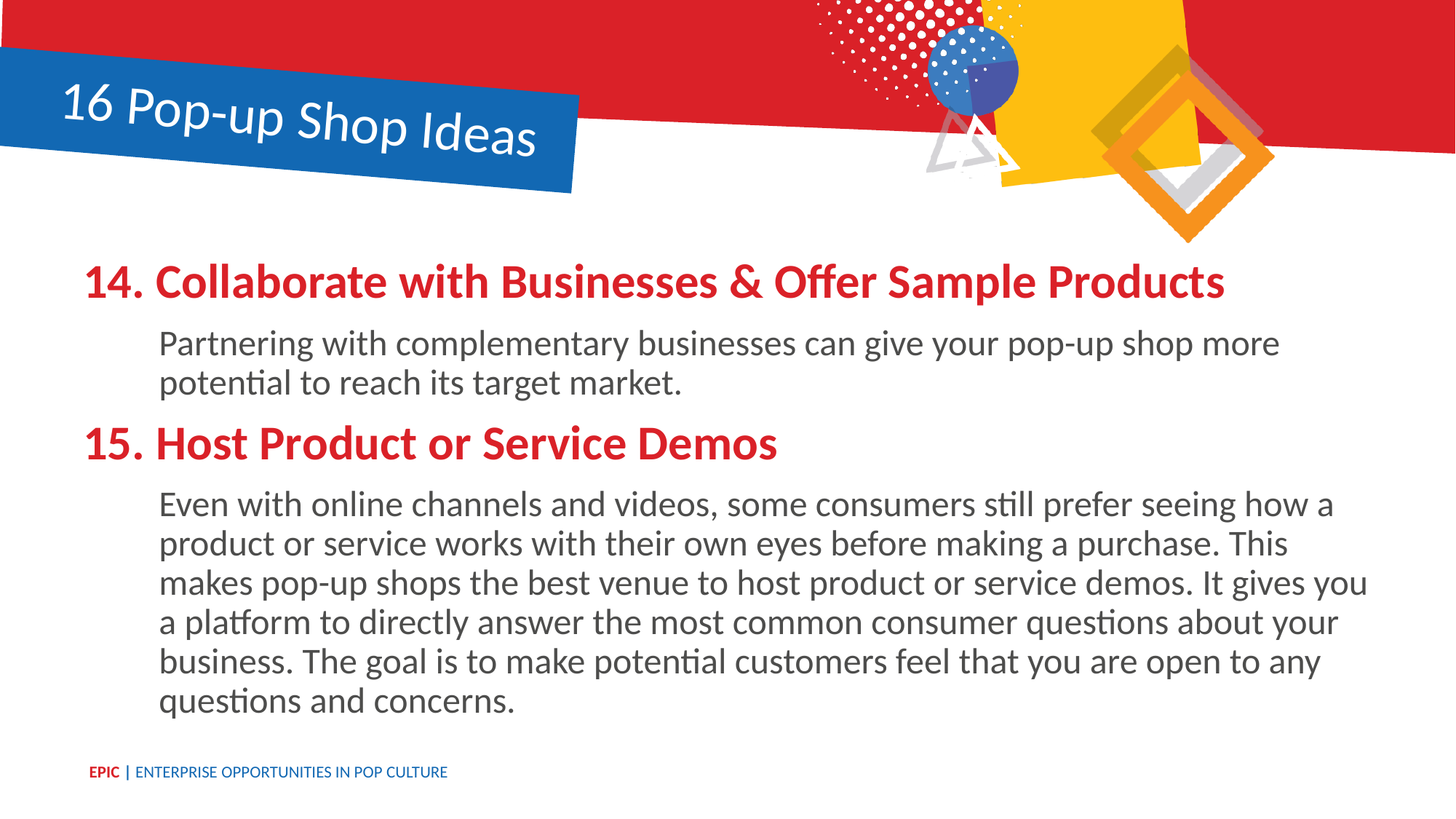

16 Pop-up Shop Ideas

14. Collaborate with Businesses & Offer Sample Products
Partnering with complementary businesses can give your pop-up shop more potential to reach its target market.
15. Host Product or Service Demos
Even with online channels and videos, some consumers still prefer seeing how a product or service works with their own eyes before making a purchase. This makes pop-up shops the best venue to host product or service demos. It gives you a platform to directly answer the most common consumer questions about your business. The goal is to make potential customers feel that you are open to any questions and concerns.